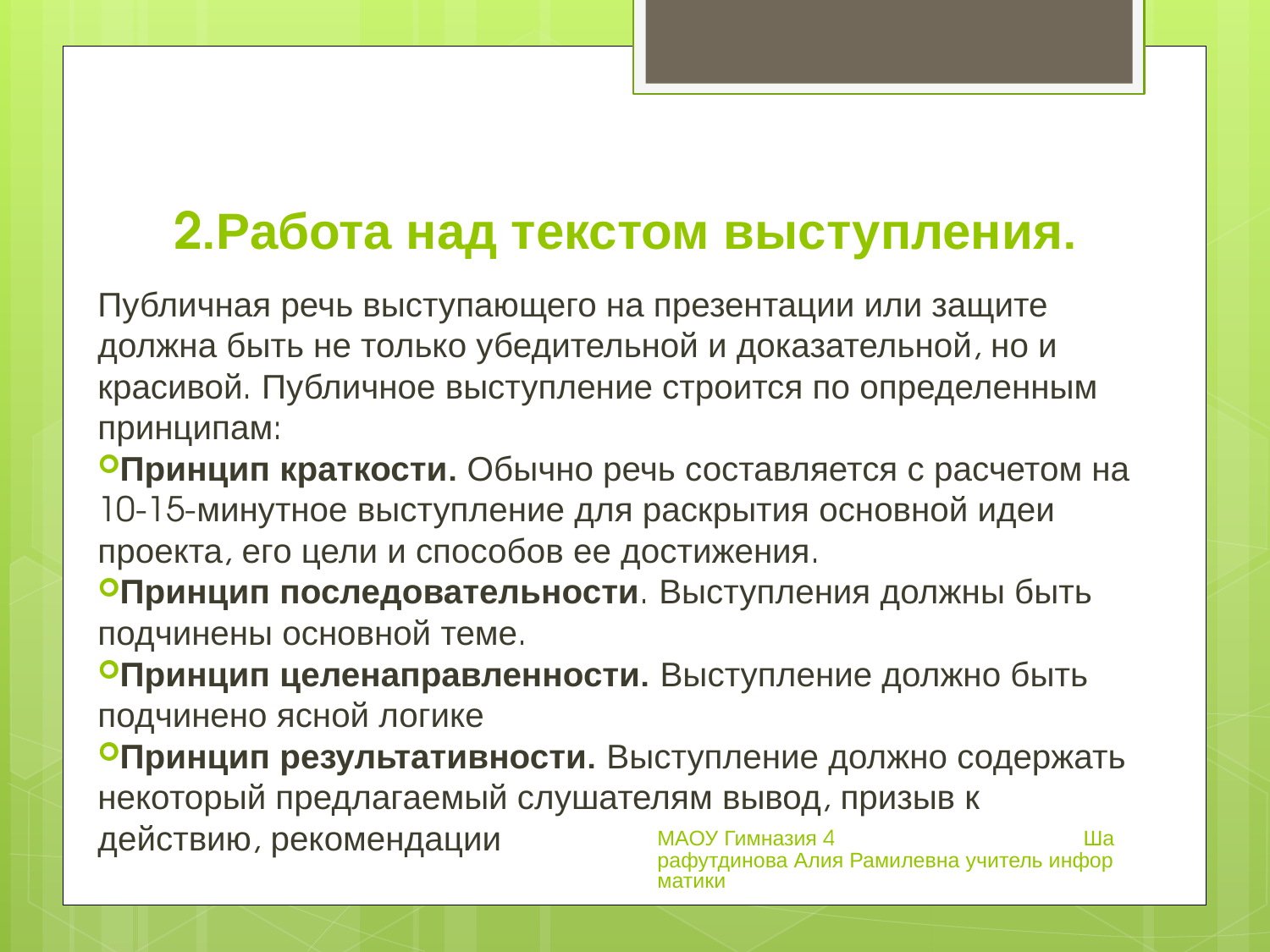

# 2.Работа над текстом выступления.
Публичная речь выступающего на презентации или защите должна быть не только убедительной и доказательной, но и красивой. Публичное выступление строится по определенным принципам:
Принцип краткости. Обычно речь составляется с расчетом на 10-15-минутное выступление для раскрытия основной идеи проекта, его цели и способов ее достижения.
Принцип последовательности. Выступления должны быть подчинены основной теме.
Принцип целенаправленности. Выступление должно быть подчинено ясной логике
Принцип результативности. Выступление должно содержать некоторый предлагаемый слушателям вывод, призыв к действию, рекомендации
МАОУ Гимназия 4                                          Шарафутдинова Алия Рамилевна учитель информатики